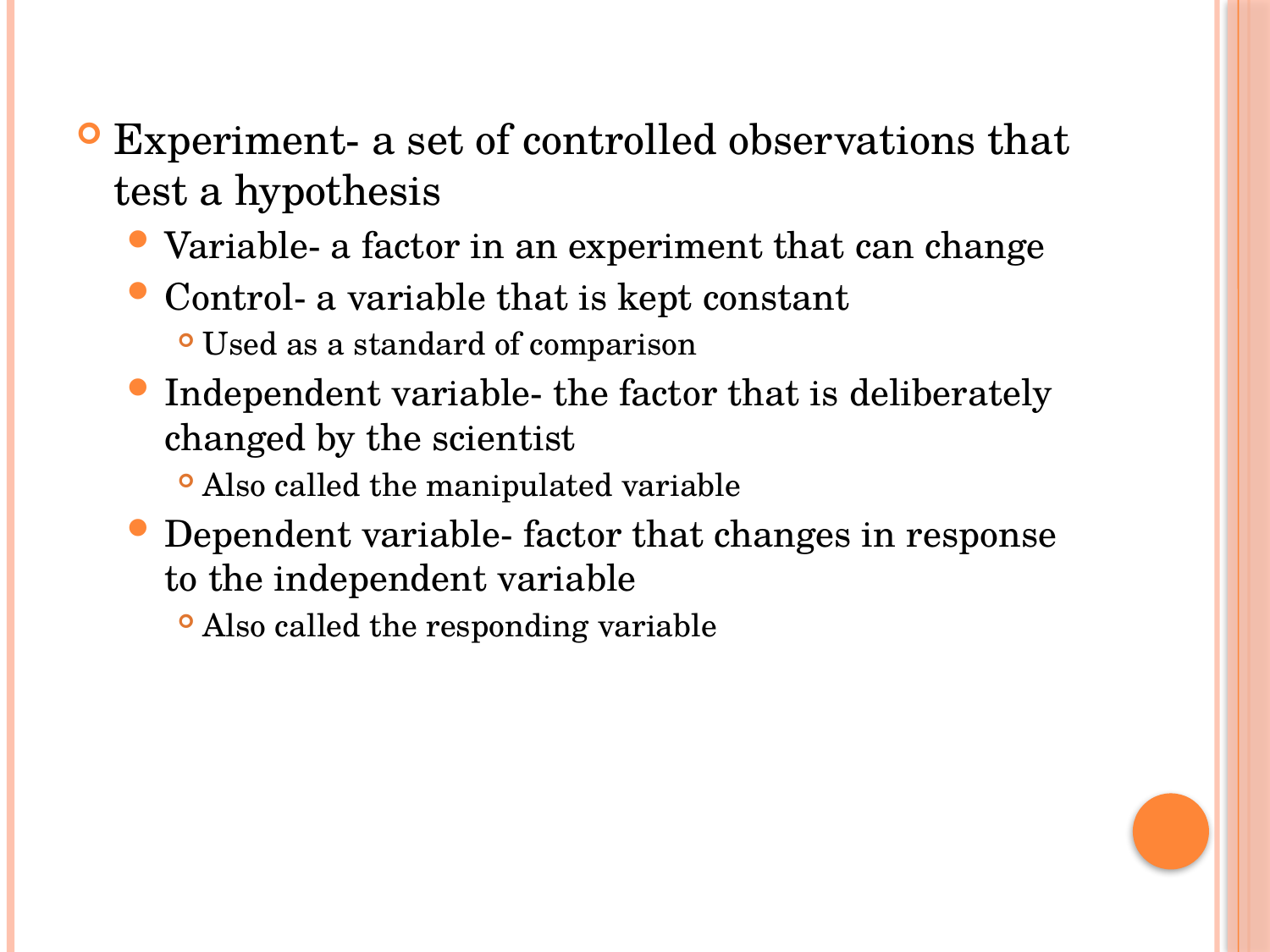

Experiment- a set of controlled observations that test a hypothesis
Variable- a factor in an experiment that can change
Control- a variable that is kept constant
Used as a standard of comparison
Independent variable- the factor that is deliberately changed by the scientist
Also called the manipulated variable
Dependent variable- factor that changes in response to the independent variable
Also called the responding variable